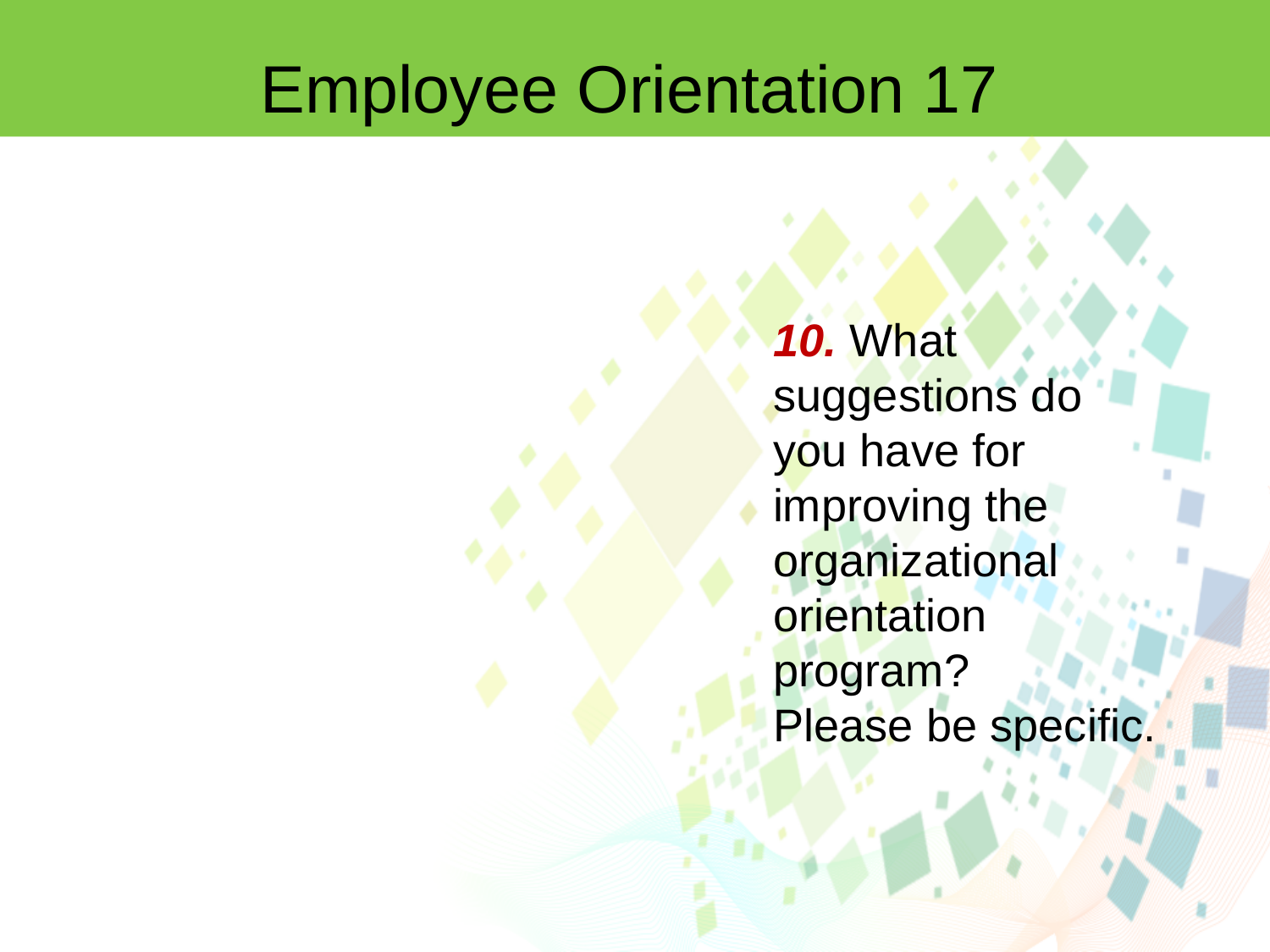

Employee Orientation 17
10. What suggestions do you have for improving the organizational orientation program?
Please be specific.